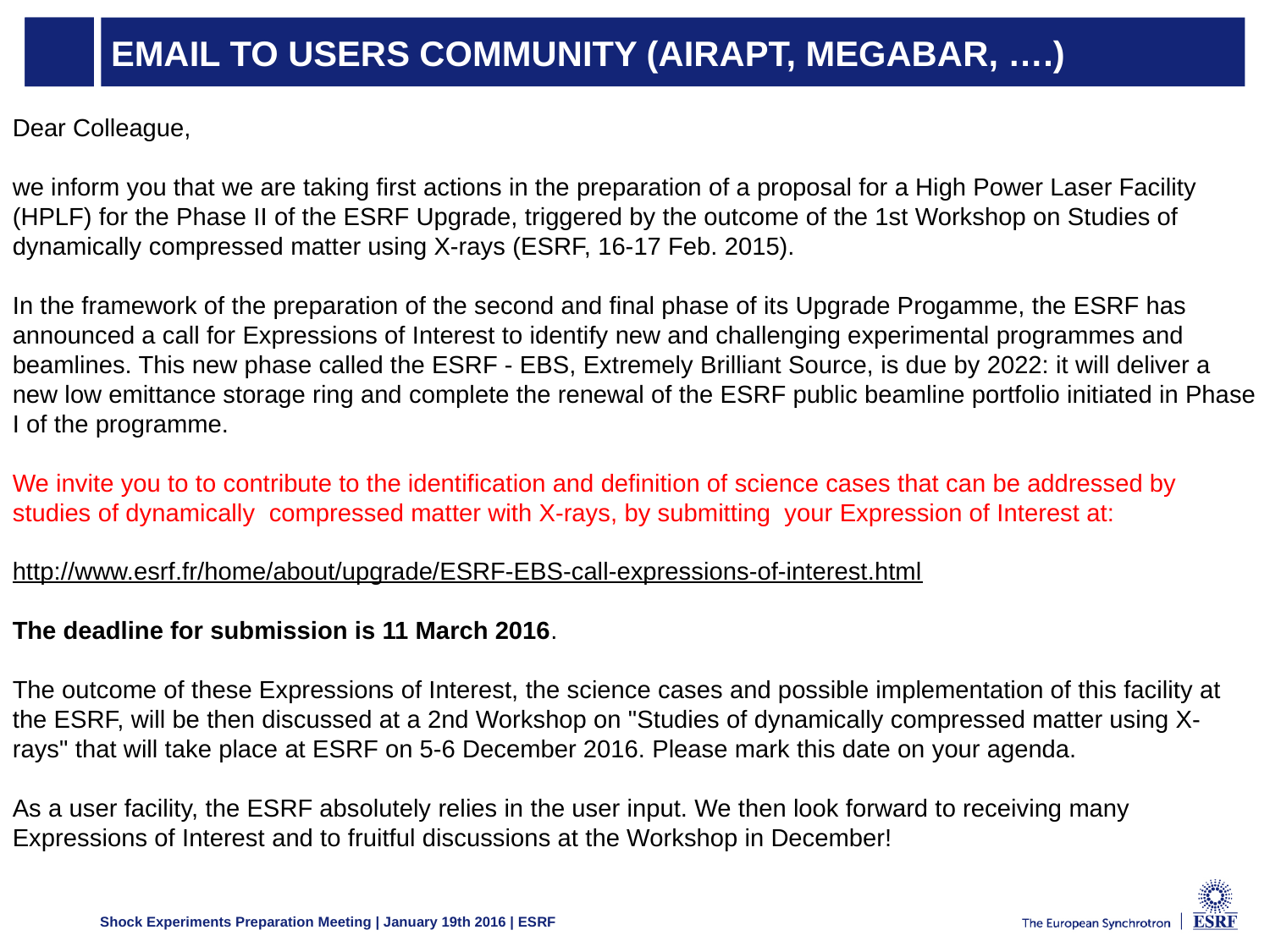

# EMAIL to USERS COMMUNITY (AIRAPT, MEGABAR, ….)
Dear Colleague,

we inform you that we are taking first actions in the preparation of a proposal for a High Power Laser Facility (HPLF) for the Phase II of the ESRF Upgrade, triggered by the outcome of the 1st Workshop on Studies of dynamically compressed matter using X-rays (ESRF, 16-17 Feb. 2015).
In the framework of the preparation of the second and final phase of its Upgrade Progamme, the ESRF has announced a call for Expressions of Interest to identify new and challenging experimental programmes and beamlines. This new phase called the ESRF - EBS, Extremely Brilliant Source, is due by 2022: it will deliver a new low emittance storage ring and complete the renewal of the ESRF public beamline portfolio initiated in Phase I of the programme.
We invite you to to contribute to the identification and definition of science cases that can be addressed by studies of dynamically  compressed matter with X-rays, by submitting  your Expression of Interest at:
http://www.esrf.fr/home/about/upgrade/ESRF-EBS-call-expressions-of-interest.html
The deadline for submission is 11 March 2016.
The outcome of these Expressions of Interest, the science cases and possible implementation of this facility at the ESRF, will be then discussed at a 2nd Workshop on "Studies of dynamically compressed matter using X-rays" that will take place at ESRF on 5-6 December 2016. Please mark this date on your agenda.
As a user facility, the ESRF absolutely relies in the user input. We then look forward to receiving many Expressions of Interest and to fruitful discussions at the Workshop in December!
Shock Experiments Preparation Meeting | January 19th 2016 | ESRF